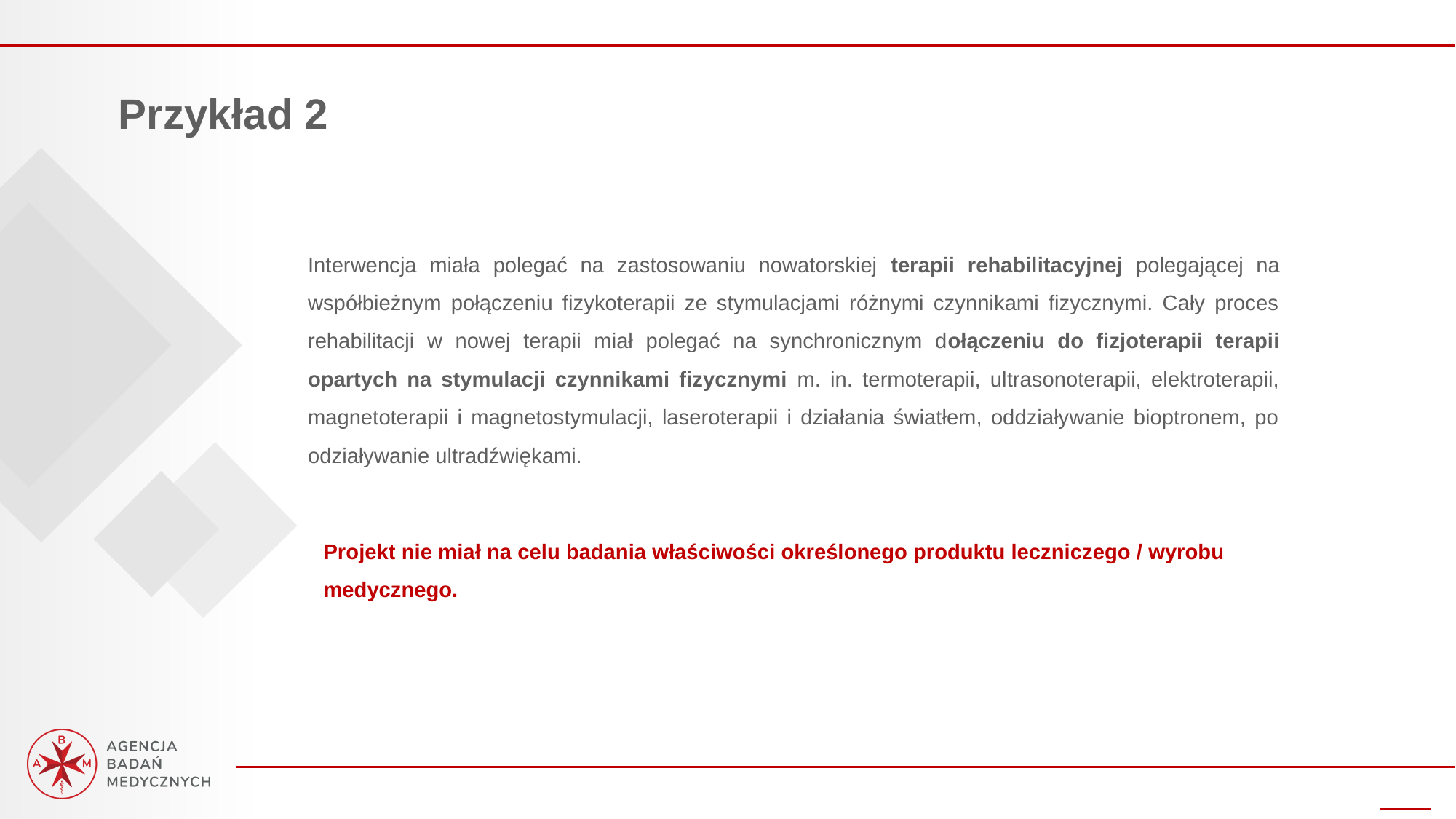

Przykład 2

Interwencja miała polegać na zastosowaniu nowatorskiej terapii rehabilitacyjnej polegającej na współbieżnym połączeniu fizykoterapii ze stymulacjami różnymi czynnikami fizycznymi. Cały proces rehabilitacji w nowej terapii miał polegać na synchronicznym dołączeniu do fizjoterapii terapii opartych na stymulacji czynnikami fizycznymi m. in. termoterapii, ultrasonoterapii, elektroterapii, magnetoterapii i magnetostymulacji, laseroterapii i działania światłem, oddziaływanie bioptronem, po odziaływanie ultradźwiękami.

Projekt nie miał na celu badania właściwości określonego produktu leczniczego / wyrobu medycznego.